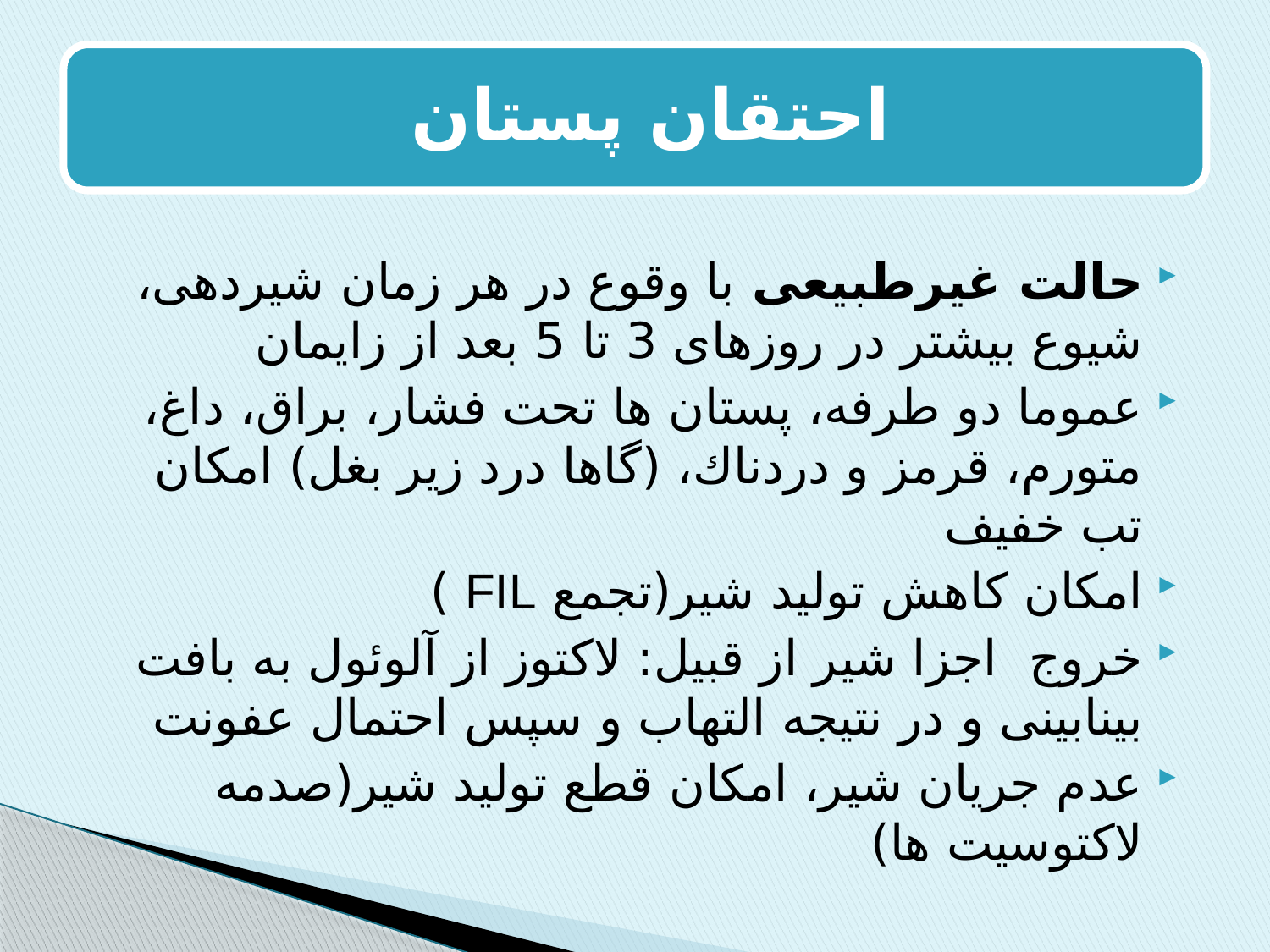

احتقان پستان
حالت غیرطبیعی با وقوع در هر زمان شیردهی، شیوع بیشتر در روزهای 3 تا 5 بعد از زایمان
عموما دو طرفه، پستان ها تحت فشار، براق، داغ، متورم، قرمز و دردناك، (گاها درد زیر بغل) امکان تب خفیف
امکان کاهش توليد شير(تجمع FIL )
خروج  اجزا شیر از قبیل: لاکتوز از آلوئول به بافت بینابینی و در نتیجه التهاب و سپس احتمال عفونت
عدم جریان شیر، امکان قطع توليد شير(صدمه لاکتوسیت ها)